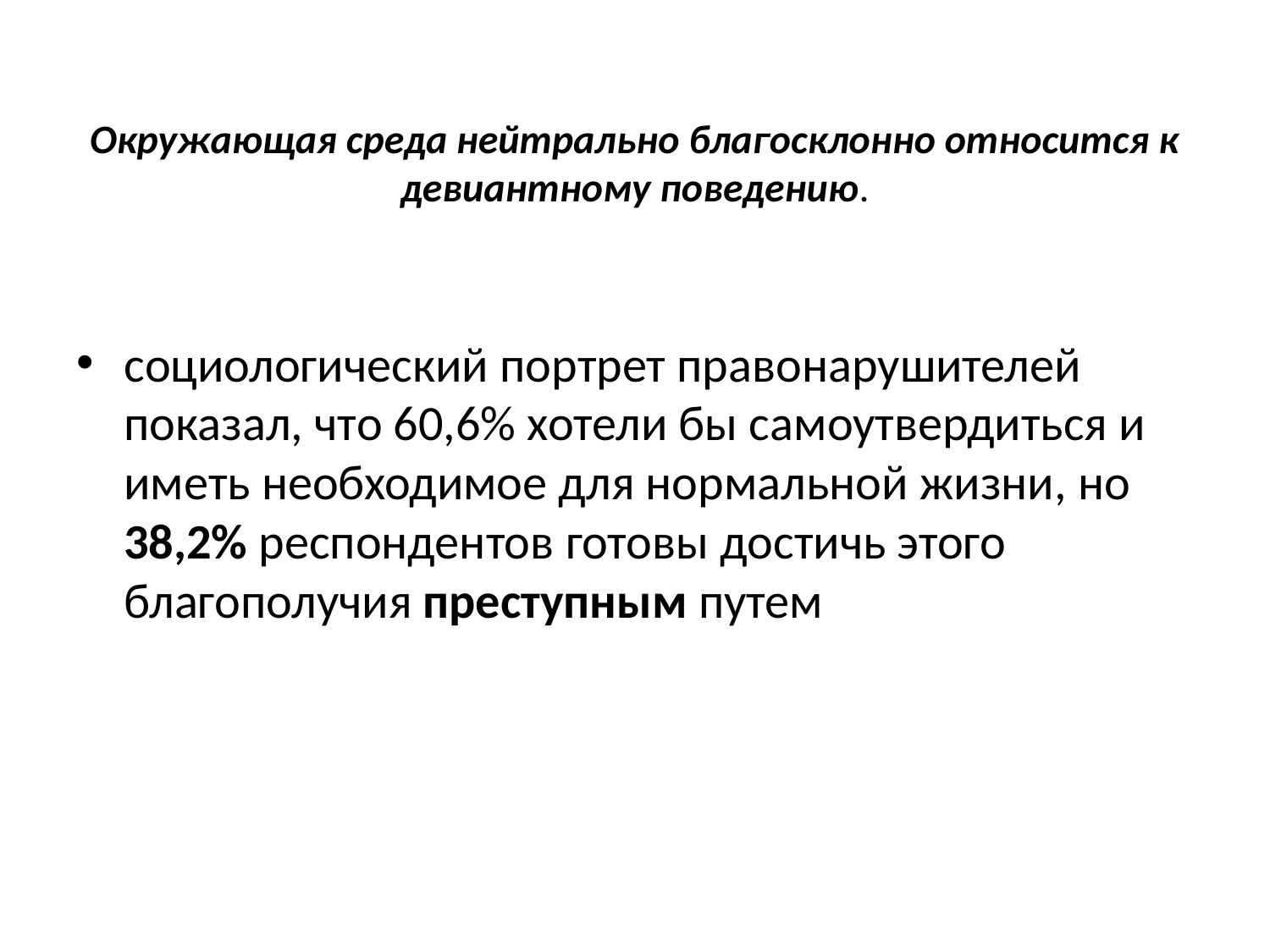

# Окружающая среда нейтрально благосклонно относится к девиантному поведению.
социологический портрет правонарушителей показал, что 60,6% хотели бы самоутвердиться и иметь необходимое для нормальной жизни, но 38,2% респондентов готовы достичь этого благополучия преступным путем